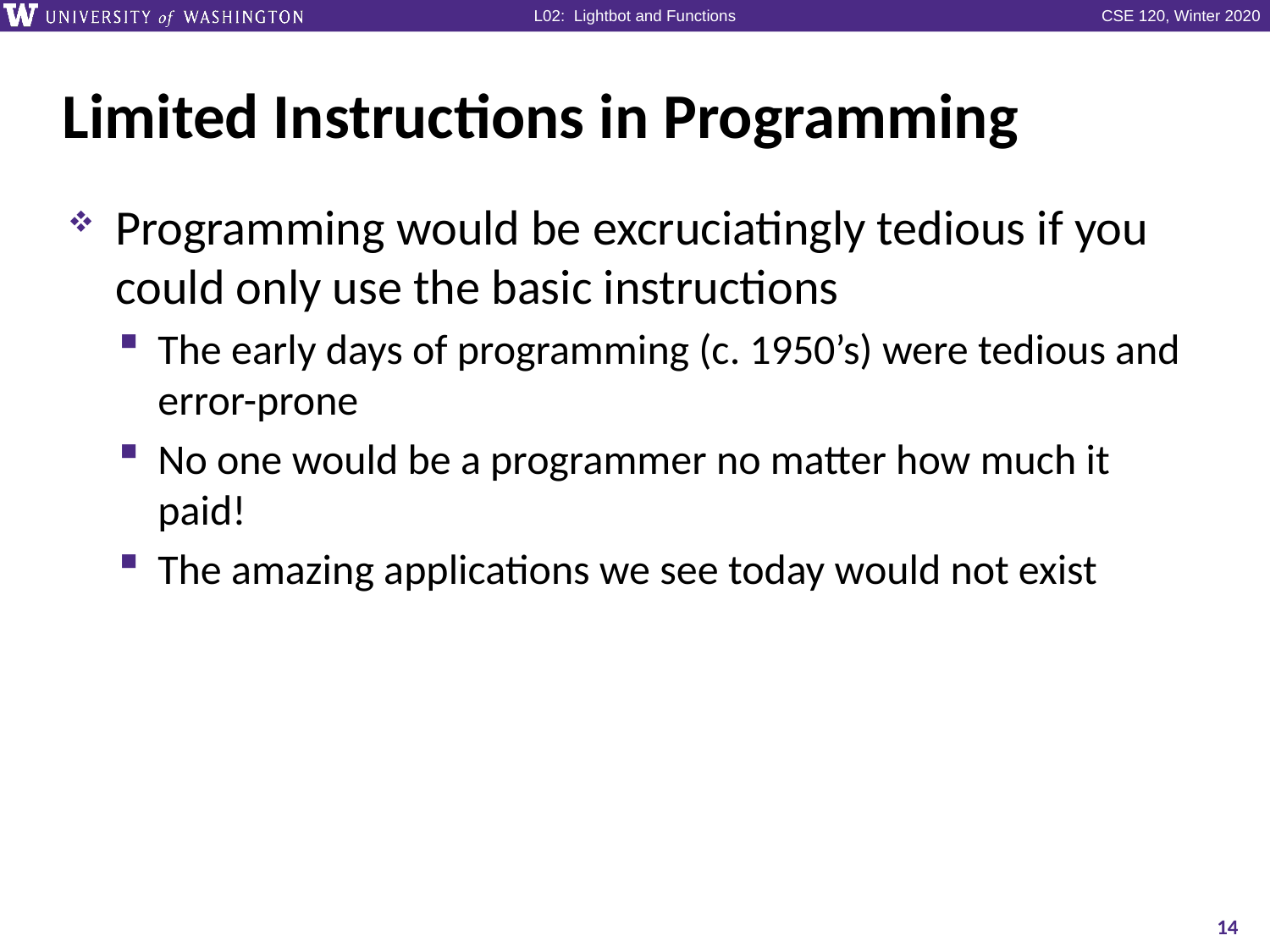

# Limited Instructions in Programming
Programming would be excruciatingly tedious if you could only use the basic instructions
The early days of programming (c. 1950’s) were tedious and error-prone
No one would be a programmer no matter how much it paid!
The amazing applications we see today would not exist
14